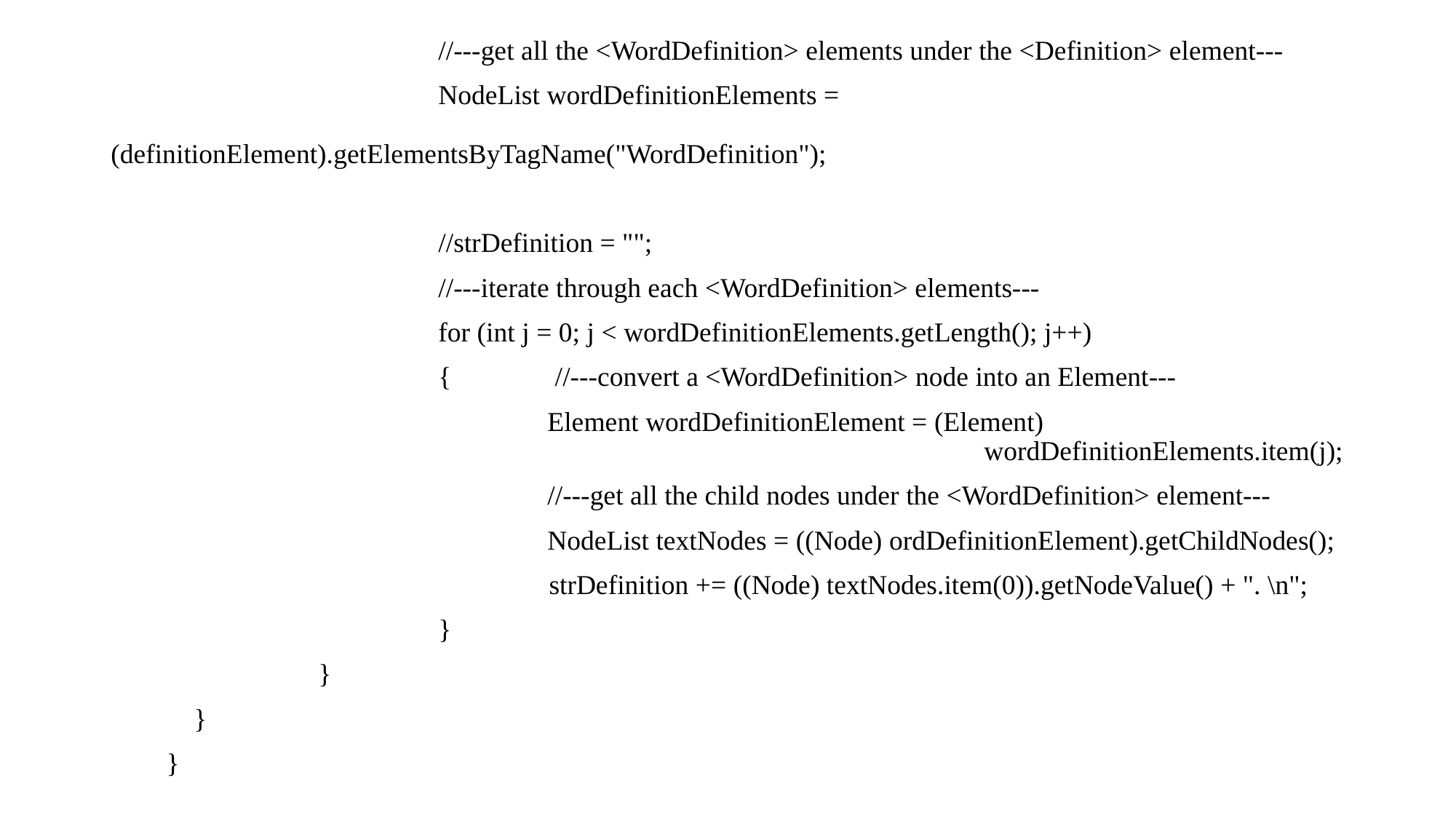

//---get all the <WordDefinition> elements under the <Definition> element---
                    		NodeList wordDefinitionElements =                     								(definitionElement).getElementsByTagName("WordDefinition");

                    		//strDefinition = "";
                    		//---iterate through each <WordDefinition> elements---
                    		for (int j = 0; j < wordDefinitionElements.getLength(); j++)
			{               //---convert a <WordDefinition> node into an Element---
                        			Element wordDefinitionElement = (Element) 											wordDefinitionElements.item(j);
                              			//---get all the child nodes under the <WordDefinition> element---
                        			NodeList textNodes = ((Node) ordDefinitionElement).getChildNodes();
                   		                strDefinition += ((Node) textNodes.item(0)).getNodeValue() + ". \n";
                    		}
                              }
            }
        }